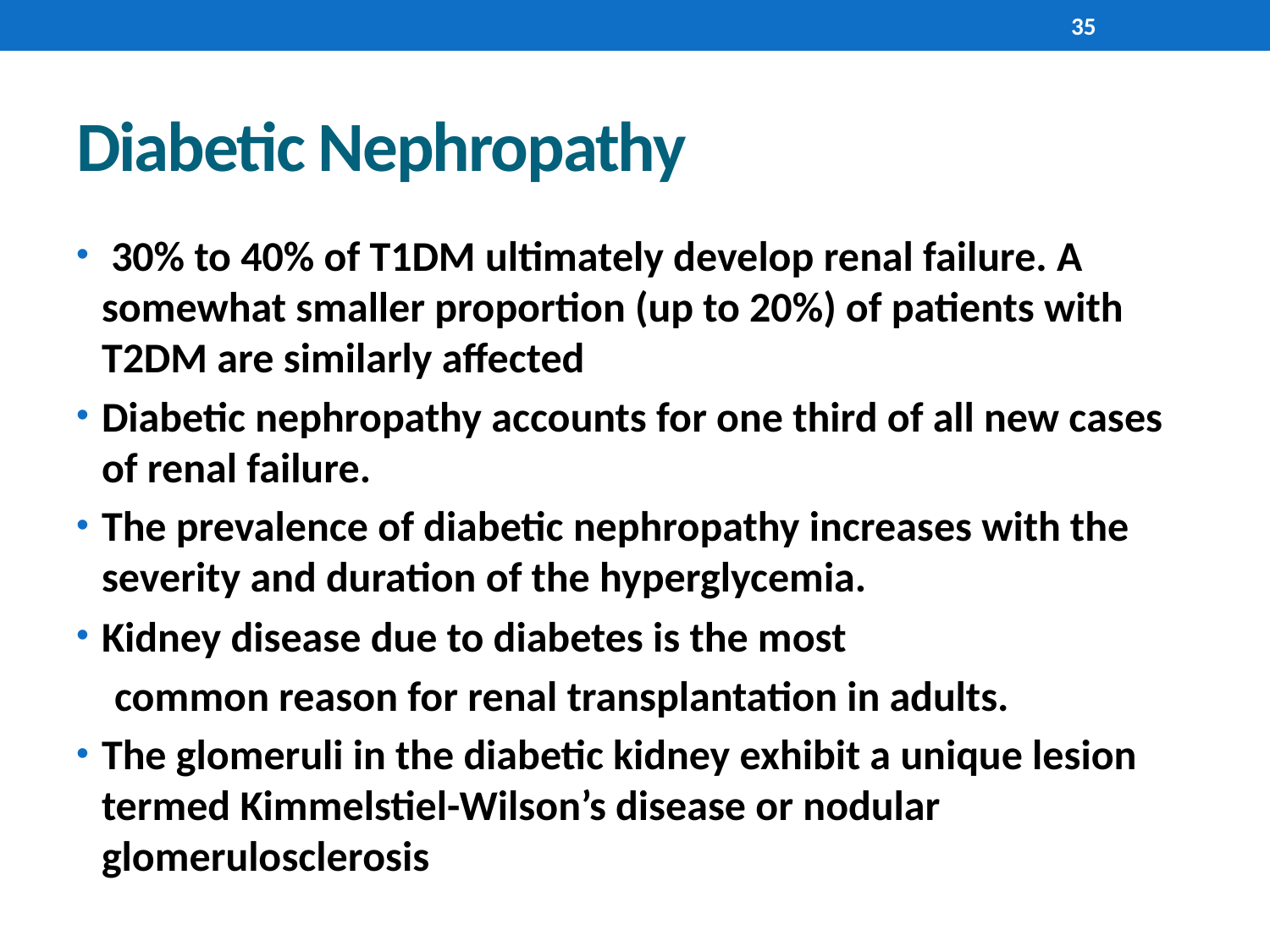

35
# Diabetic Nephropathy
 30% to 40% of T1DM ultimately develop renal failure. A somewhat smaller proportion (up to 20%) of patients with T2DM are similarly affected
Diabetic nephropathy accounts for one third of all new cases of renal failure.
The prevalence of diabetic nephropathy increases with the severity and duration of the hyperglycemia.
Kidney disease due to diabetes is the most
    common reason for renal transplantation in adults.
The glomeruli in the diabetic kidney exhibit a unique lesion termed Kimmelstiel-Wilson’s disease or nodular glomerulosclerosis